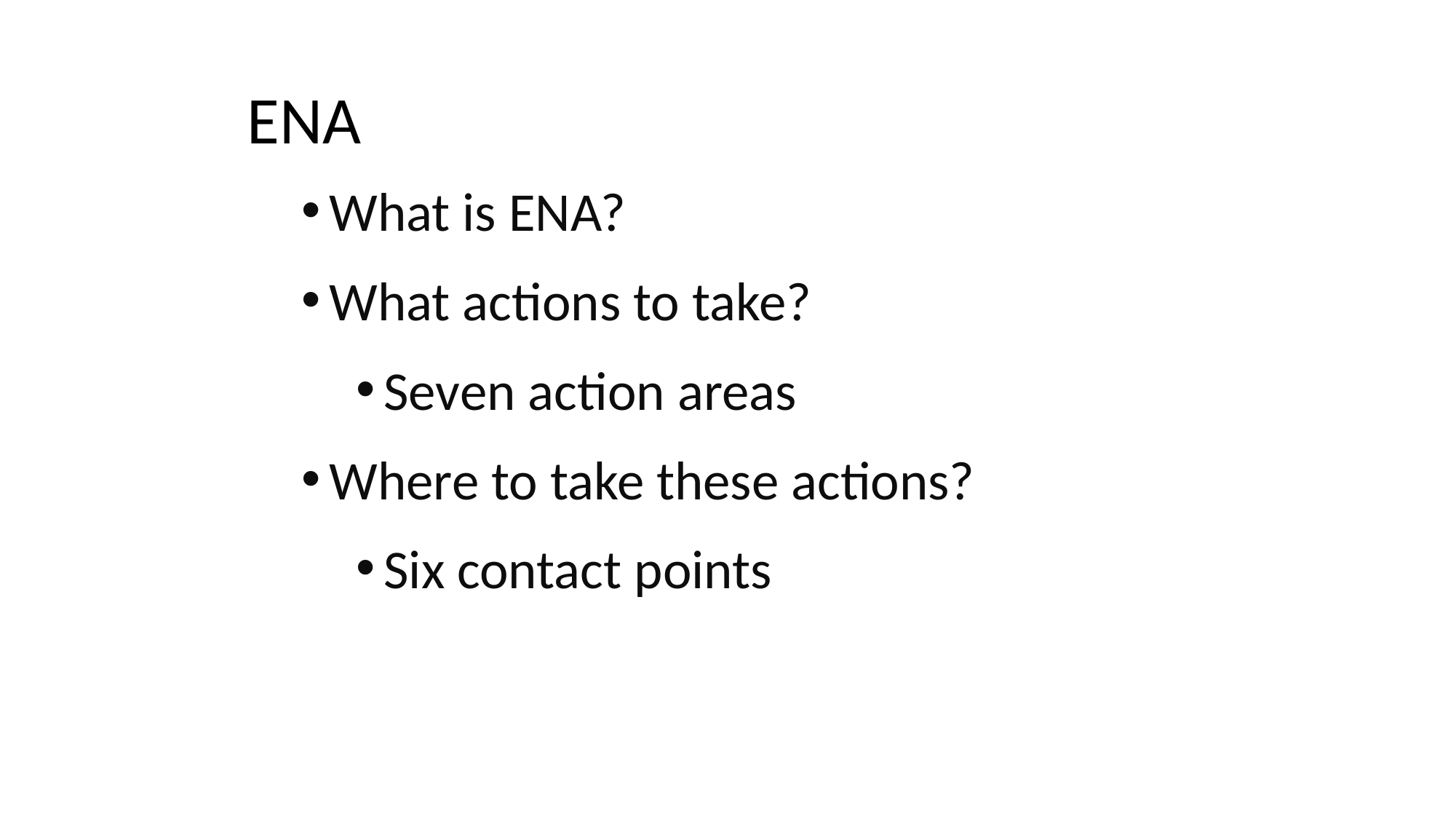

# ENA
What is ENA?
What actions to take?
Seven action areas
Where to take these actions?
Six contact points

ayenew.n(bsc,fellow of mph human nutrtion)
4